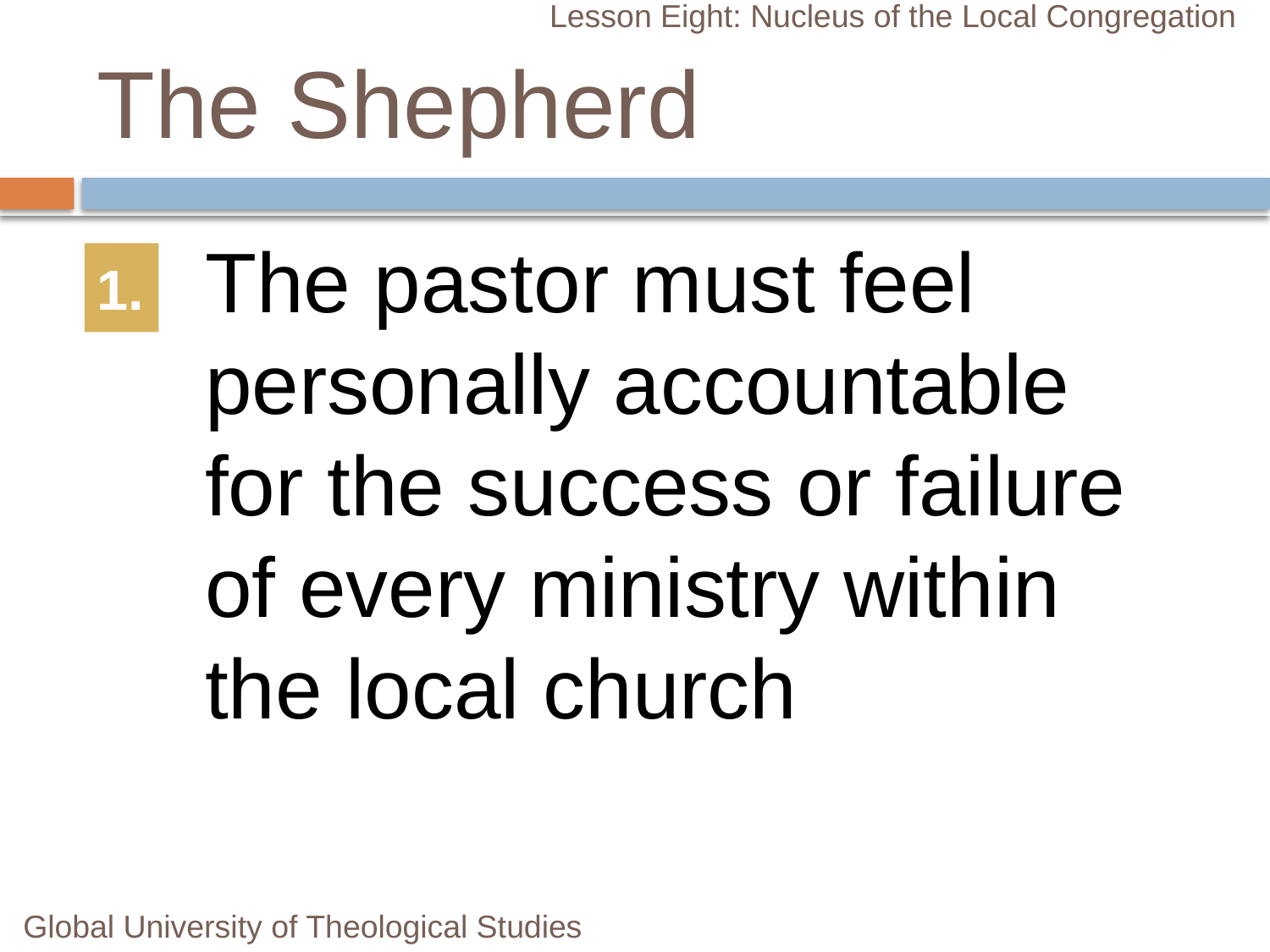

Lesson Eight: Nucleus of the Local Congregation
# The Shepherd
	The pastor must feel personally accountable for the success or failure of every ministry within the local church
1.
Global University of Theological Studies